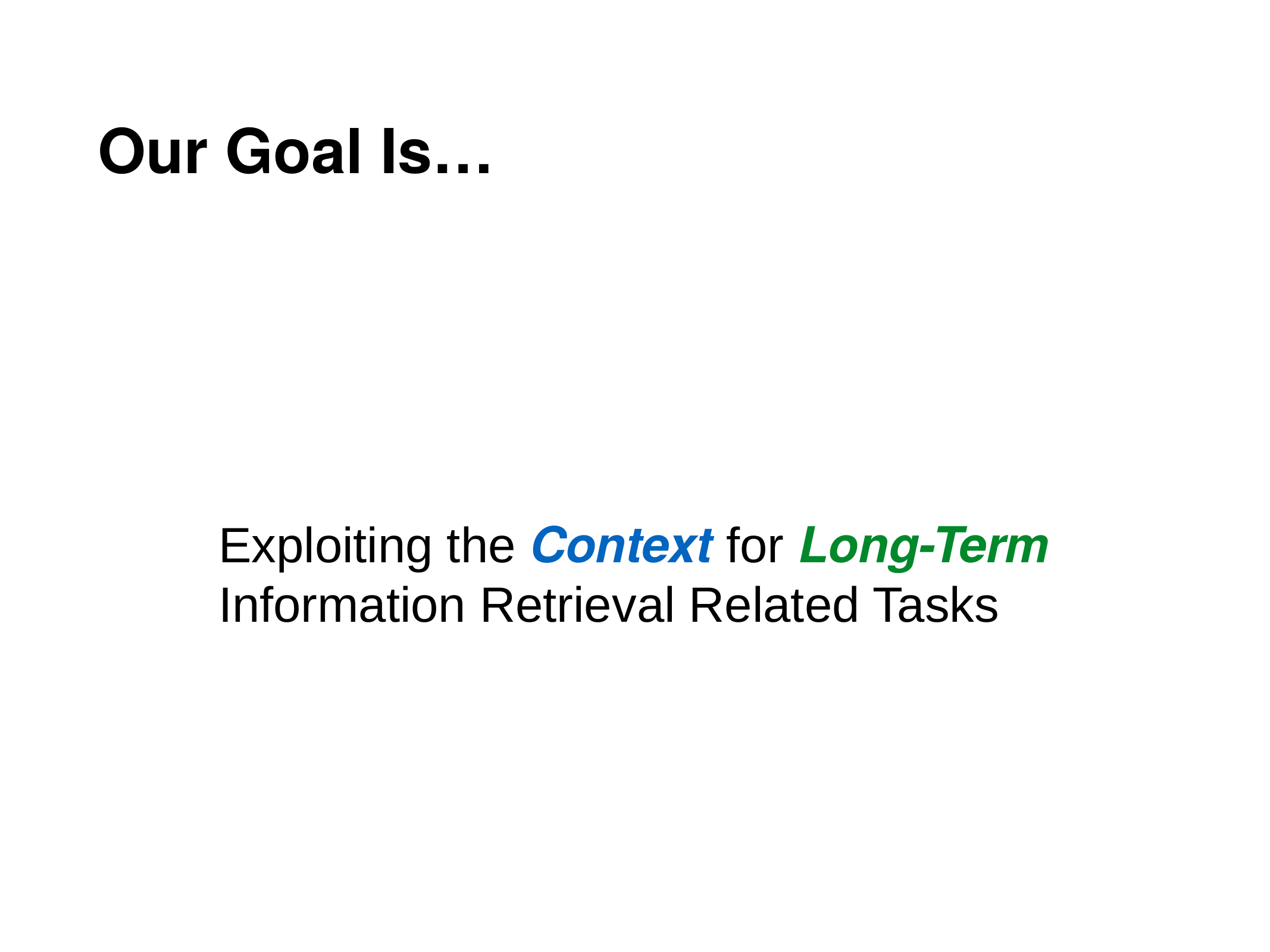

# Our Goal Is…
Exploiting the Context for Long-Term Information Retrieval Related Tasks
22